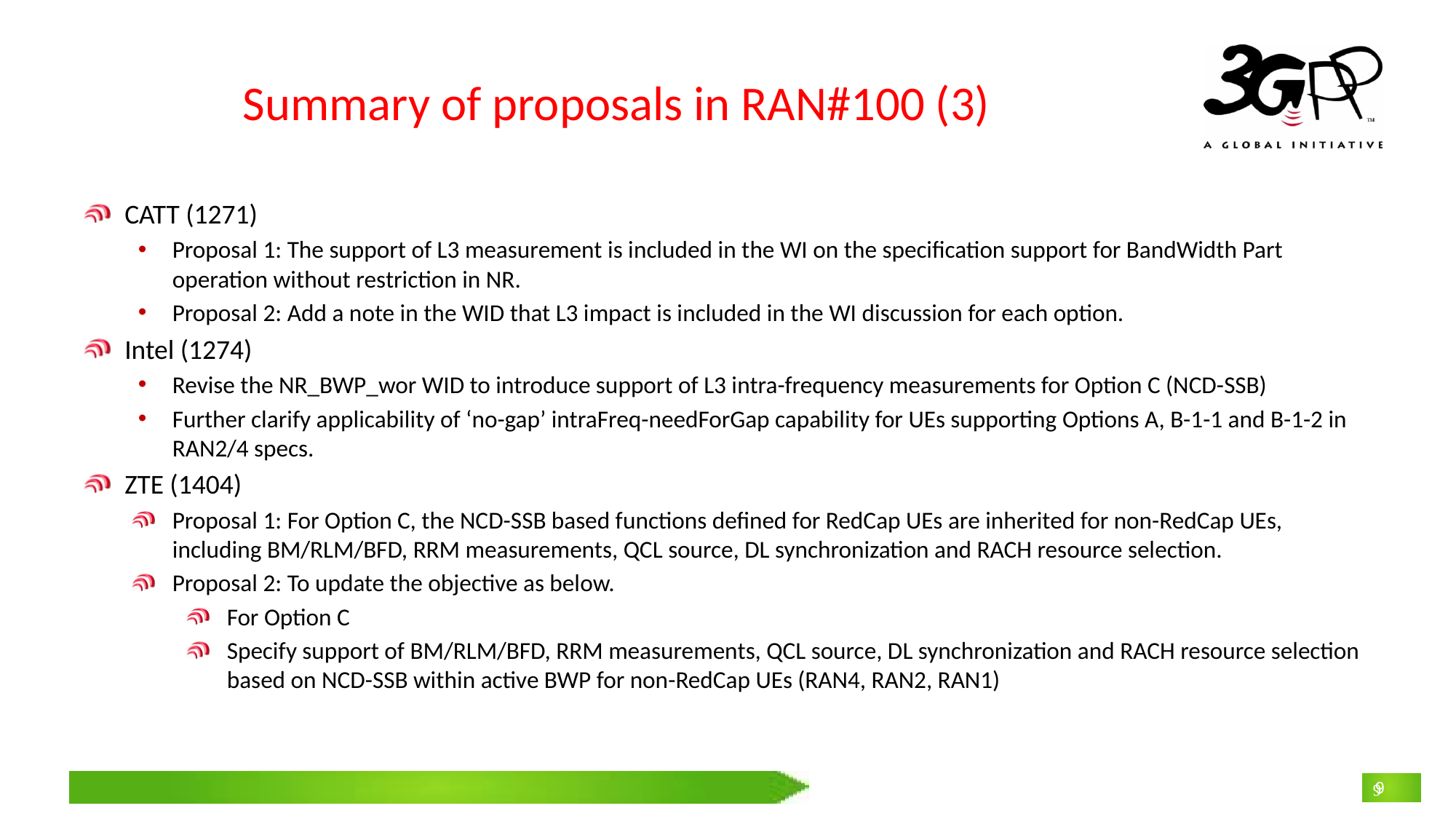

# Summary of proposals in RAN#100 (3)
CATT (1271)
Proposal 1: The support of L3 measurement is included in the WI on the specification support for BandWidth Part operation without restriction in NR.
Proposal 2: Add a note in the WID that L3 impact is included in the WI discussion for each option.
Intel (1274)
Revise the NR_BWP_wor WID to introduce support of L3 intra-frequency measurements for Option C (NCD-SSB)
Further clarify applicability of ‘no-gap’ intraFreq-needForGap capability for UEs supporting Options A, B-1-1 and B-1-2 in RAN2/4 specs.
ZTE (1404)
Proposal 1: For Option C, the NCD-SSB based functions defined for RedCap UEs are inherited for non-RedCap UEs, including BM/RLM/BFD, RRM measurements, QCL source, DL synchronization and RACH resource selection.
Proposal 2: To update the objective as below.
For Option C
Specify support of BM/RLM/BFD, RRM measurements, QCL source, DL synchronization and RACH resource selection based on NCD-SSB within active BWP for non-RedCap UEs (RAN4, RAN2, RAN1)

9